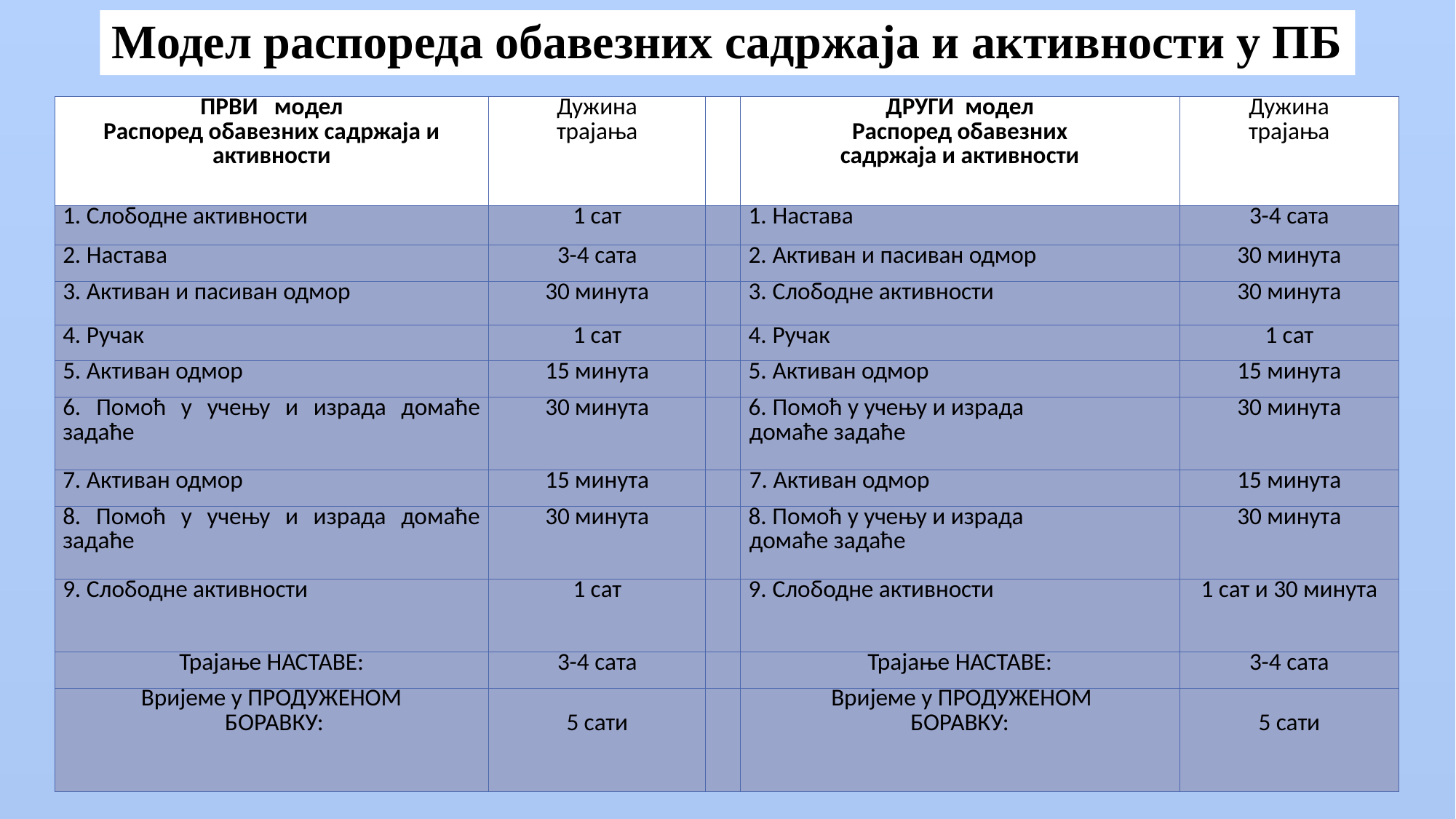

# Модел распореда обавезних садржаја и активности у ПБ
| ПРВИ модел Распоред обавезних садржаја и активности | Дужина трајања |  | ДРУГИ модел Распоред обавезних садржаја и активности | Дужина трајања |
| --- | --- | --- | --- | --- |
| 1. Слободне активности | 1 сат |  | 1. Настава | 3-4 сата |
| 2. Настава | 3-4 сата |  | 2. Активан и пасиван одмор | 30 минута |
| 3. Активан и пасиван одмор | 30 минута |  | 3. Слободне активности | 30 минута |
| 4. Ручак | 1 сат |  | 4. Ручак | 1 сат |
| 5. Активан одмор | 15 минута |  | 5. Активан одмор | 15 минута |
| 6. Помоћ у учењу и израда домаће задаће | 30 минута |  | 6. Помоћ у учењу и израда домаће задаће | 30 минута |
| 7. Активан одмор | 15 минута |  | 7. Активан одмор | 15 минута |
| 8. Помоћ у учењу и израда домаће задаће | 30 минута |  | 8. Помоћ у учењу и израда домаће задаће | 30 минута |
| 9. Слободне активности | 1 сат |  | 9. Слободне активности | 1 сат и 30 минута |
| Трајање НАСТАВЕ: | 3-4 сата |  | Трајање НАСТАВЕ: | 3-4 сата |
| Вријеме у ПРОДУЖЕНОМ БОРАВКУ: | 5 сати |  | Вријеме у ПРОДУЖЕНОМ БОРАВКУ: | 5 сати |